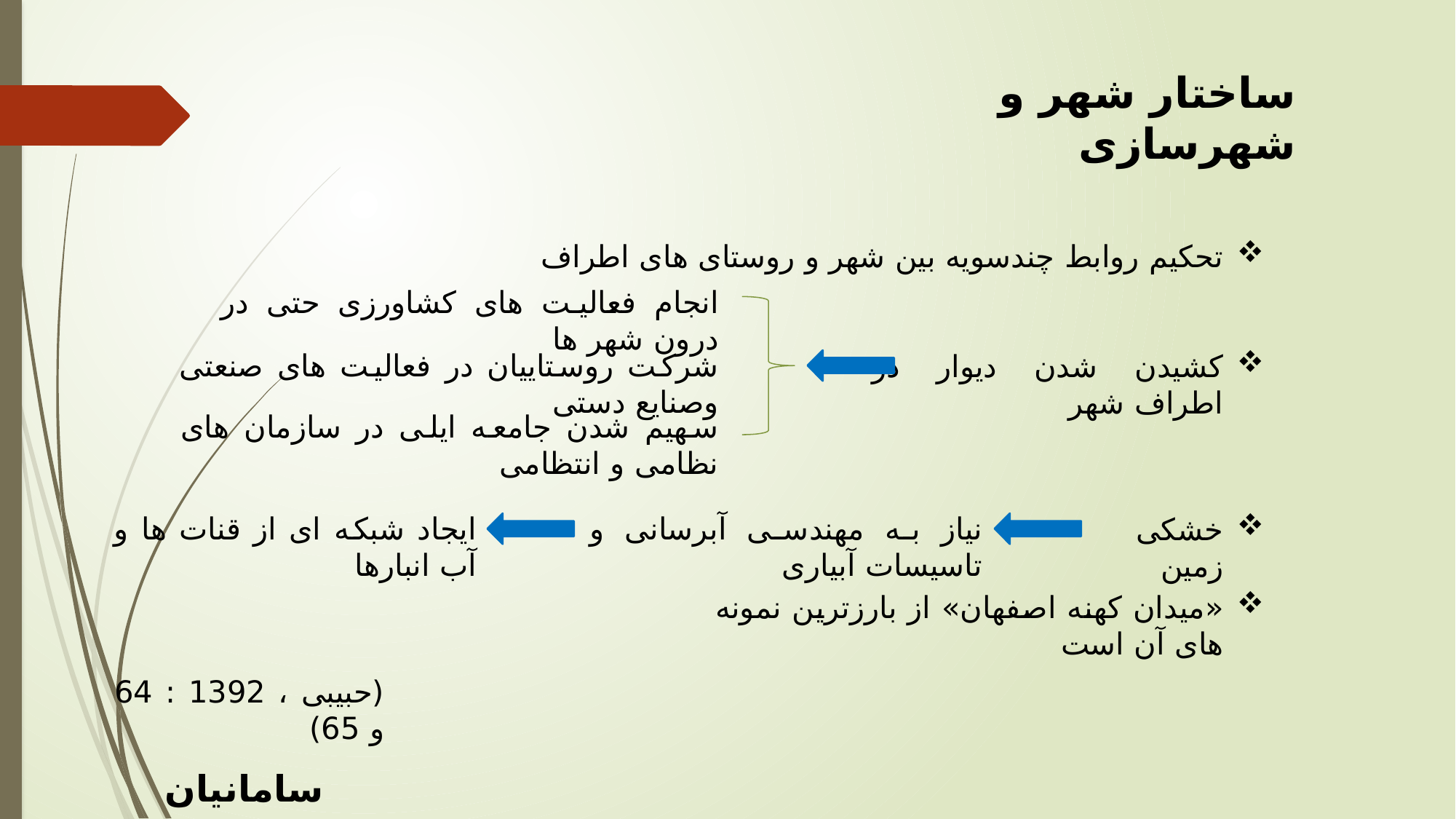

ساختار شهر و شهرسازی
تحکیم روابط چندسویه بین شهر و روستای های اطراف
انجام فعالیت های کشاورزی حتی در درون شهر ها

شرکت روستاییان در فعالیت های صنعتی وصنایع دستی
کشیدن شدن دیوار در اطراف شهر

سهیم شدن جامعه ایلی در سازمان های نظامی و انتظامی
ایجاد شبکه ای از قنات ها و آب انبارها
نیاز به مهندسی آبرسانی و تاسیسات آبیاری
خشکی زمین

«میدان کهنه اصفهان» از بارزترین نمونه های آن است
(حبیبی ، 1392 : 64 و 65)
سامانیان